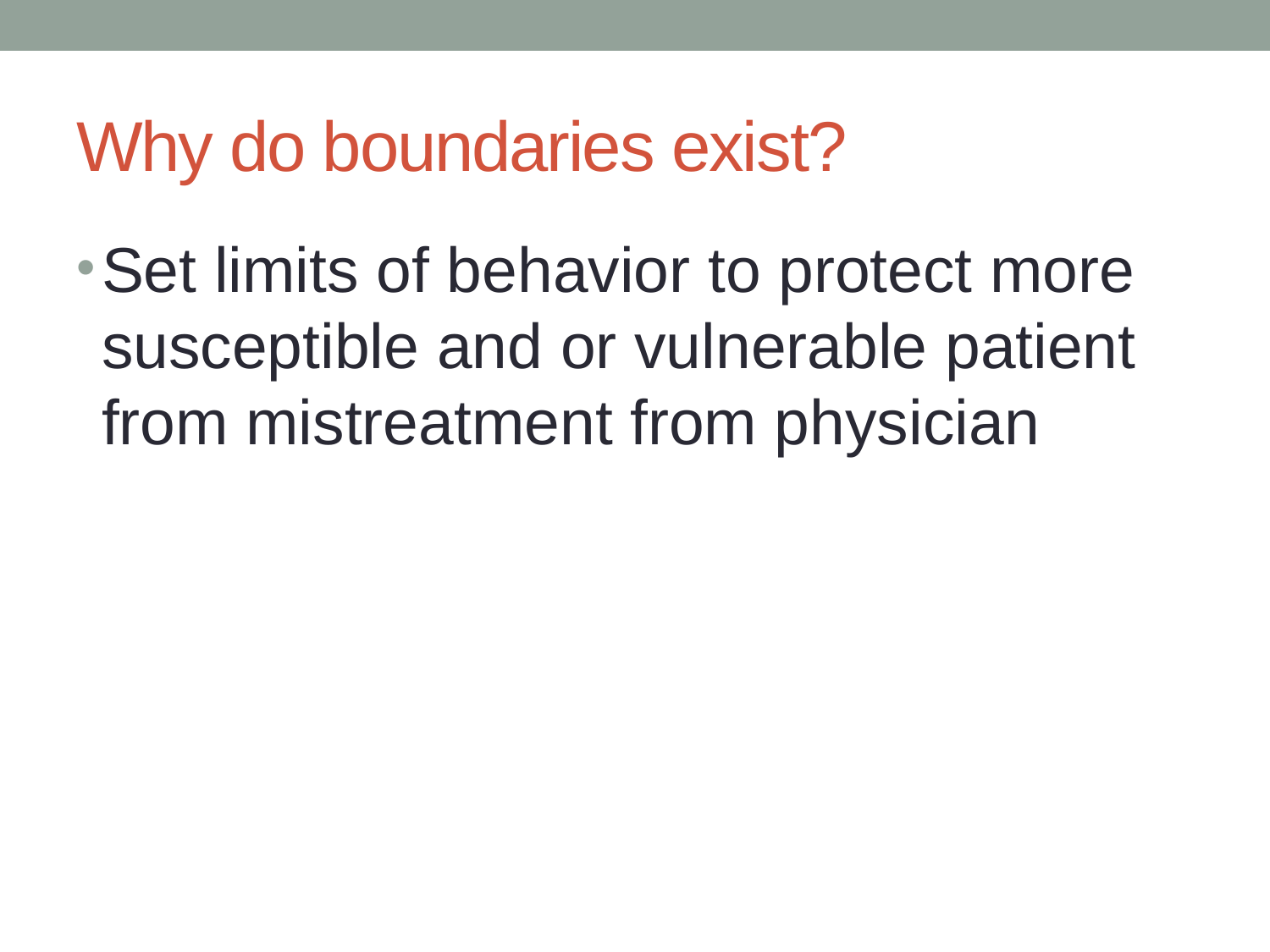

# Why do boundaries exist?
Set limits of behavior to protect more susceptible and or vulnerable patient from mistreatment from physician